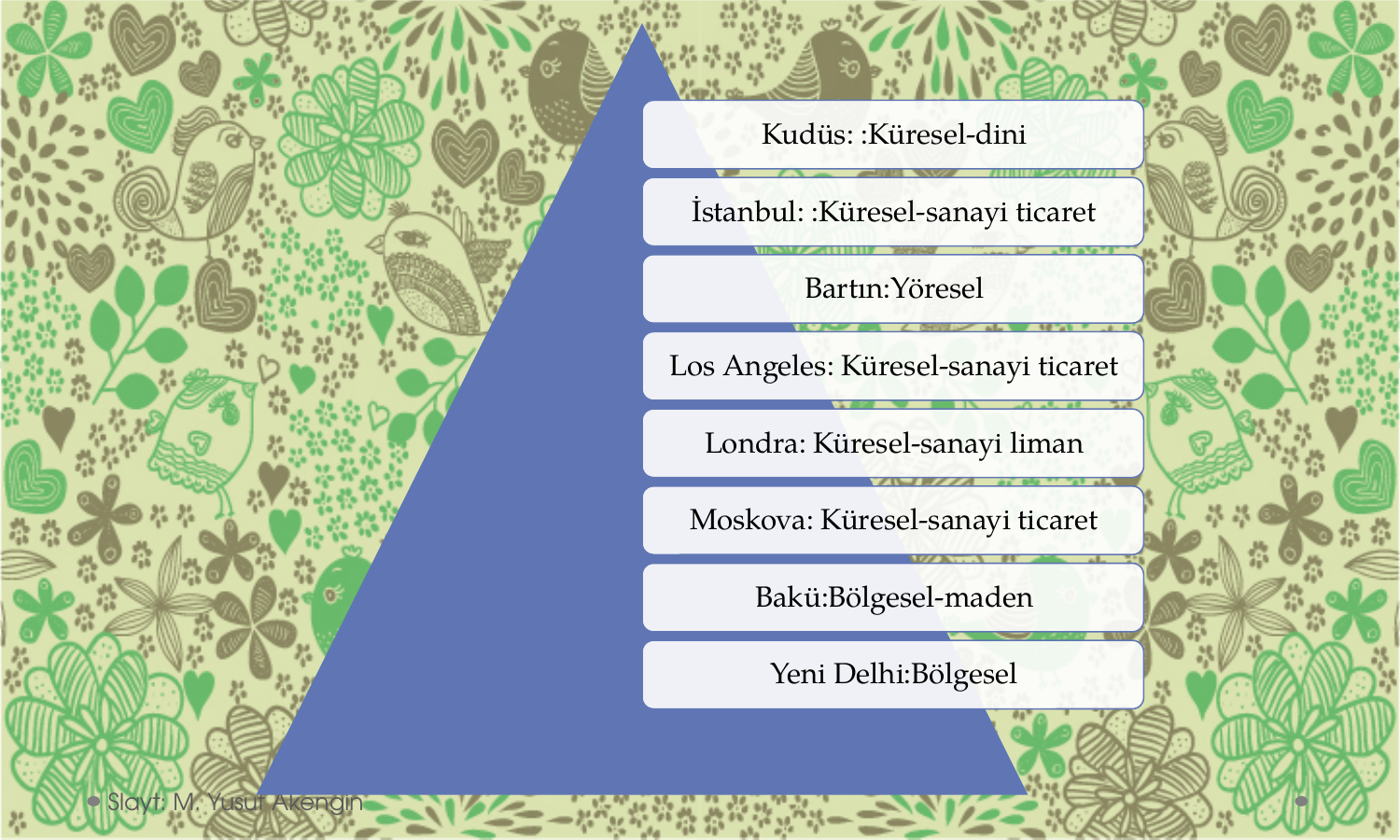

Kudüs: :Küresel-dini
İstanbul: :Küresel-sanayi ticaret
Bartın:Yöresel
Los Angeles: Küresel-sanayi ticaret
Londra: Küresel-sanayi liman
Moskova: Küresel-sanayi ticaret
Bakü:Bölgesel-maden
Yeni Delhi:Bölgesel
Slayt: M. Yusuf Akengin